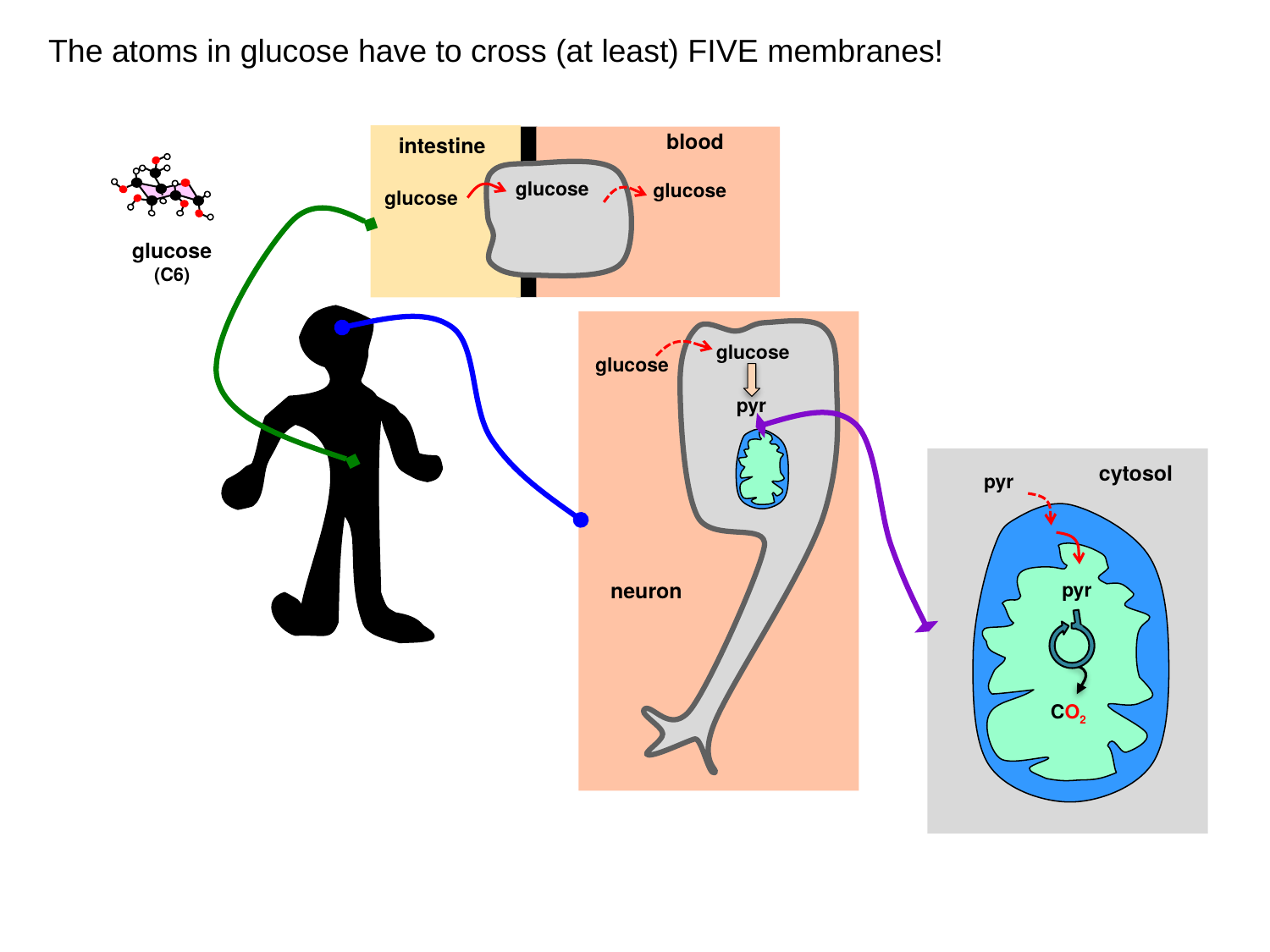

The atoms in glucose have to cross (at least) FIVE membranes!

blood
intestine

glucose

glucose

glucose

glucose
(C6)

glucose
glucose

pyr

cytosol
pyr

neuron
pyr

CO2